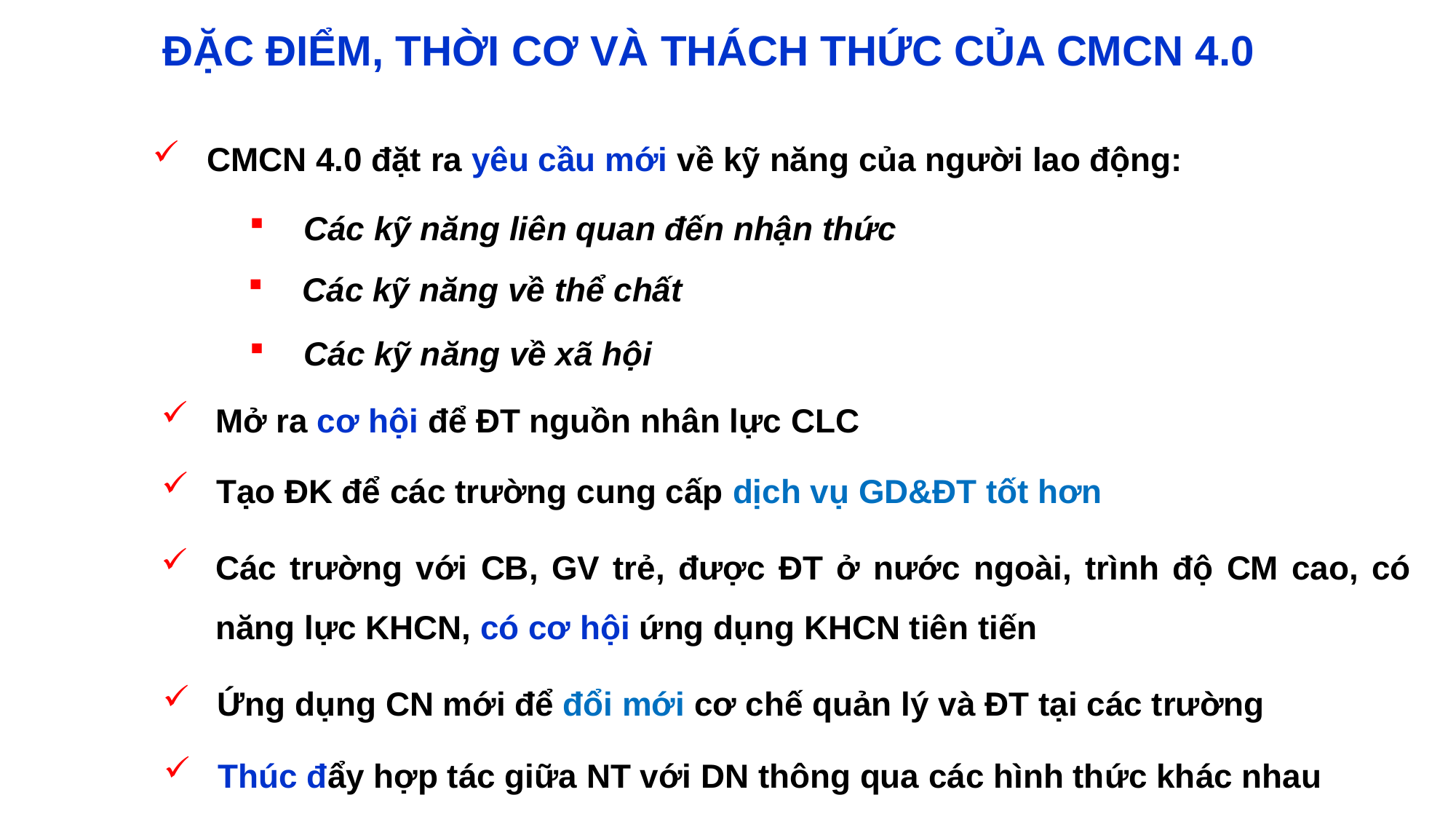

# ĐẶC ĐIỂM, THỜI CƠ VÀ THÁCH THỨC CỦA CMCN 4.0
CMCN 4.0 đặt ra yêu cầu mới về kỹ năng của người lao động:
Các kỹ năng liên quan đến nhận thức
Các kỹ năng về thể chất
Các kỹ năng về xã hội
Mở ra cơ hội để ĐT nguồn nhân lực CLC
Tạo ĐK để các trường cung cấp dịch vụ GD&ĐT tốt hơn
Các trường với CB, GV trẻ, được ĐT ở nước ngoài, trình độ CM cao, có năng lực KHCN, có cơ hội ứng dụng KHCN tiên tiến
Ứng dụng CN mới để đổi mới cơ chế quản lý và ĐT tại các trường
Thúc đẩy hợp tác giữa NT với DN thông qua các hình thức khác nhau